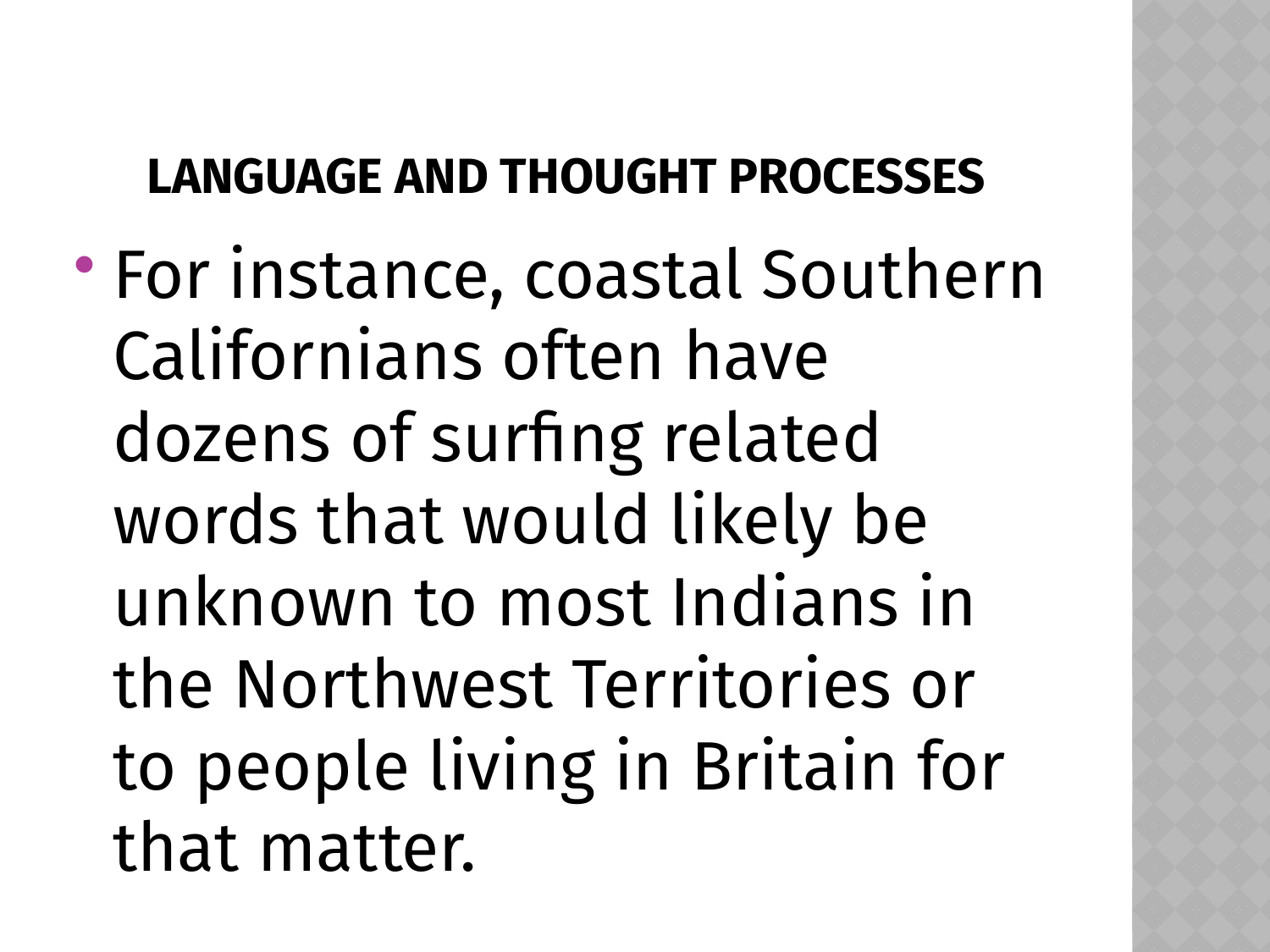

# Language and thought processes
For instance, coastal Southern Californians often have dozens of surfing related words that would likely be unknown to most Indians in the Northwest Territories or to people living in Britain for that matter.